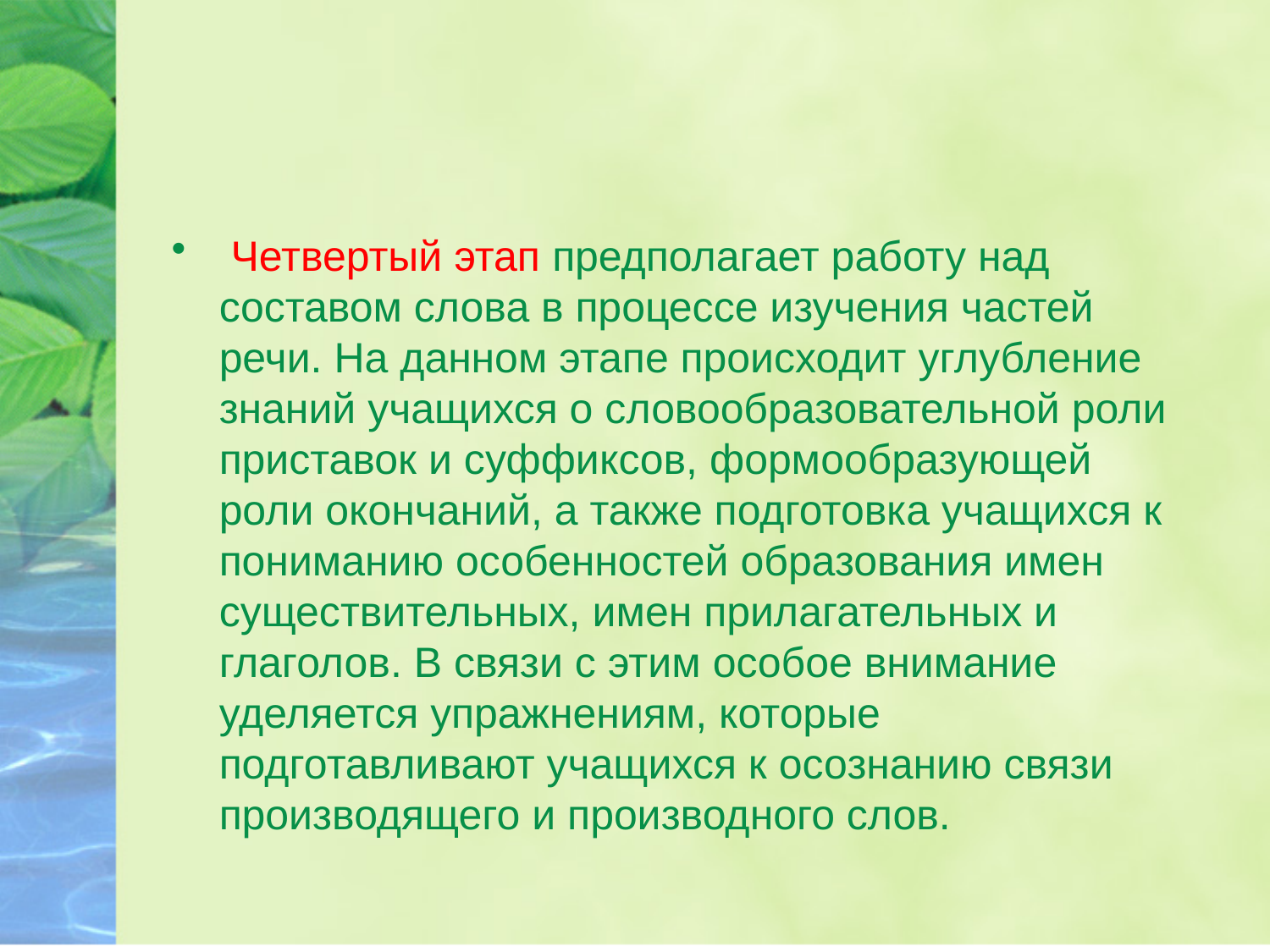

#
 Четвертый этап предполагает работу над составом слова в процессе изучения частей речи. На данном этапе происходит углубление знаний учащихся о словообразовательной роли приставок и суффиксов, формообразующей роли окончаний, а также подготовка учащихся к пониманию особенностей образования имен существительных, имен прилагательных и глаголов. В связи с этим особое внимание уделяется упражнениям, которые подготавливают учащихся к осознанию связи производящего и производного слов.